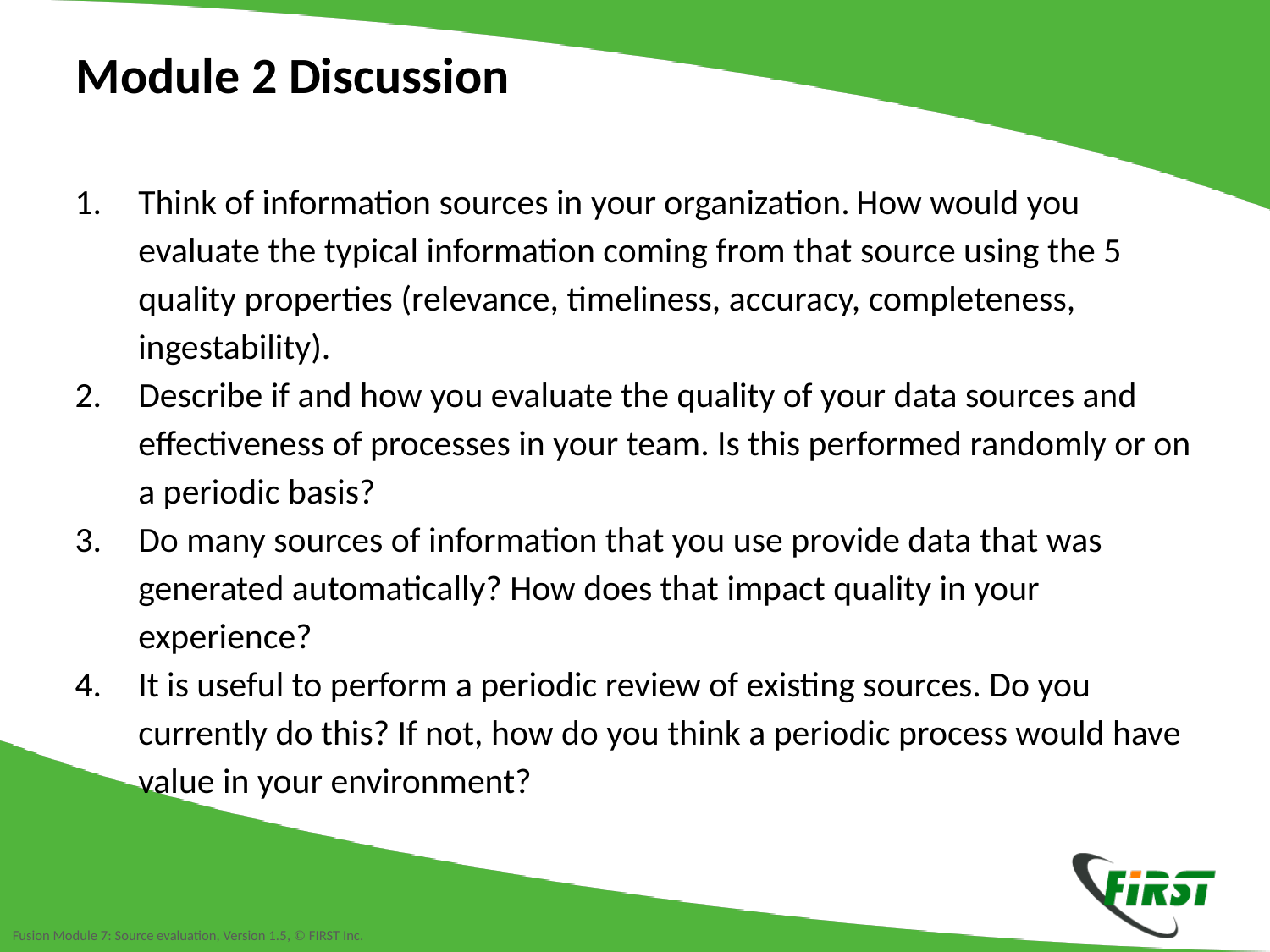

Module 2 Discussion
Think of information sources in your organization. How would you evaluate the typical information coming from that source using the 5 quality properties (relevance, timeliness, accuracy, completeness, ingestability).
Describe if and how you evaluate the quality of your data sources and effectiveness of processes in your team. Is this performed randomly or on a periodic basis?
Do many sources of information that you use provide data that was generated automatically? How does that impact quality in your experience?
It is useful to perform a periodic review of existing sources. Do you currently do this? If not, how do you think a periodic process would have value in your environment?